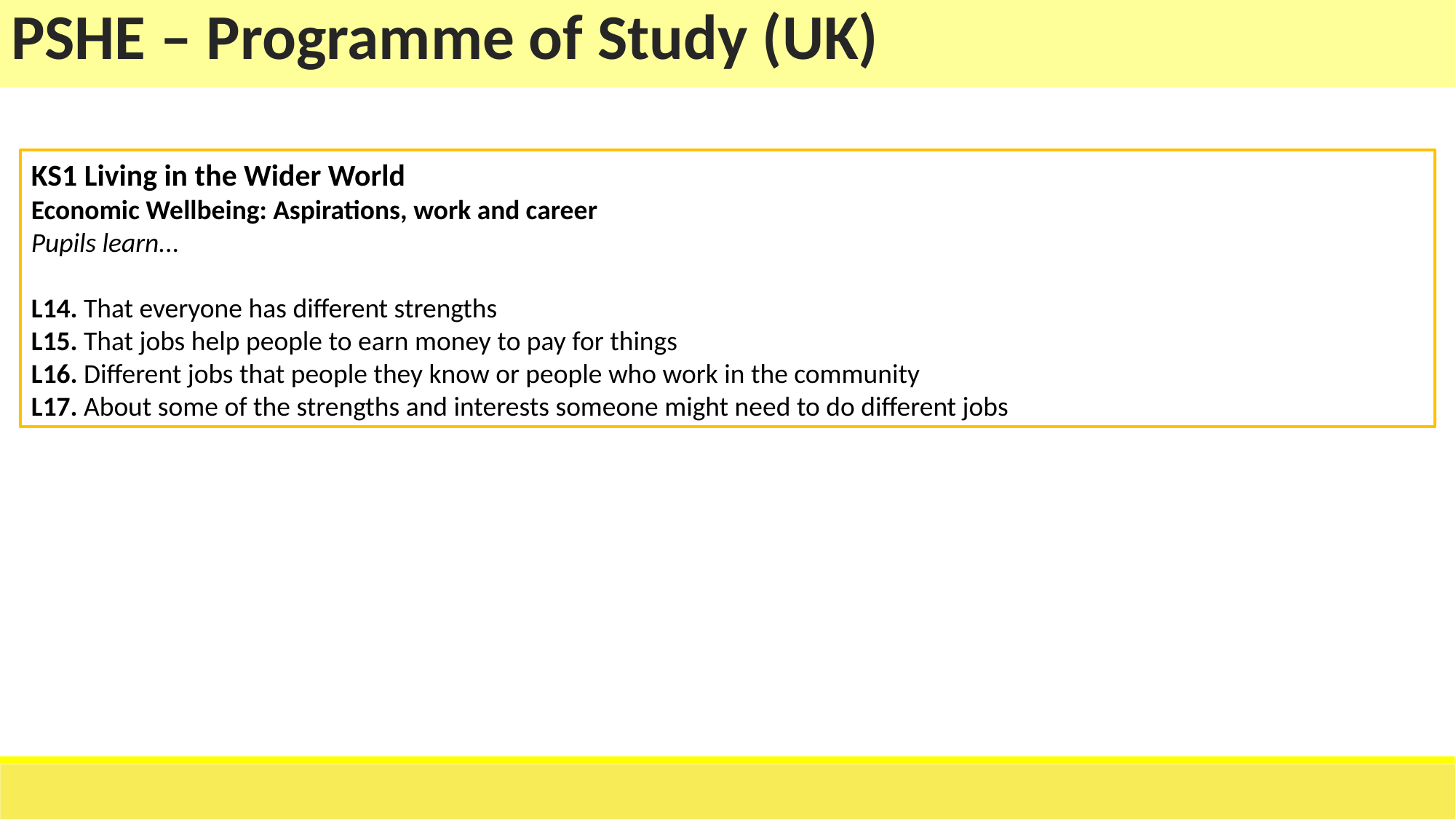

| PSHE – Programme of Study (UK) |
| --- |
KS1 Living in the Wider World
Economic Wellbeing: Aspirations, work and career
Pupils learn...

L14. That everyone has different strengths
L15. That jobs help people to earn money to pay for things
L16. Different jobs that people they know or people who work in the community
L17. About some of the strengths and interests someone might need to do different jobs